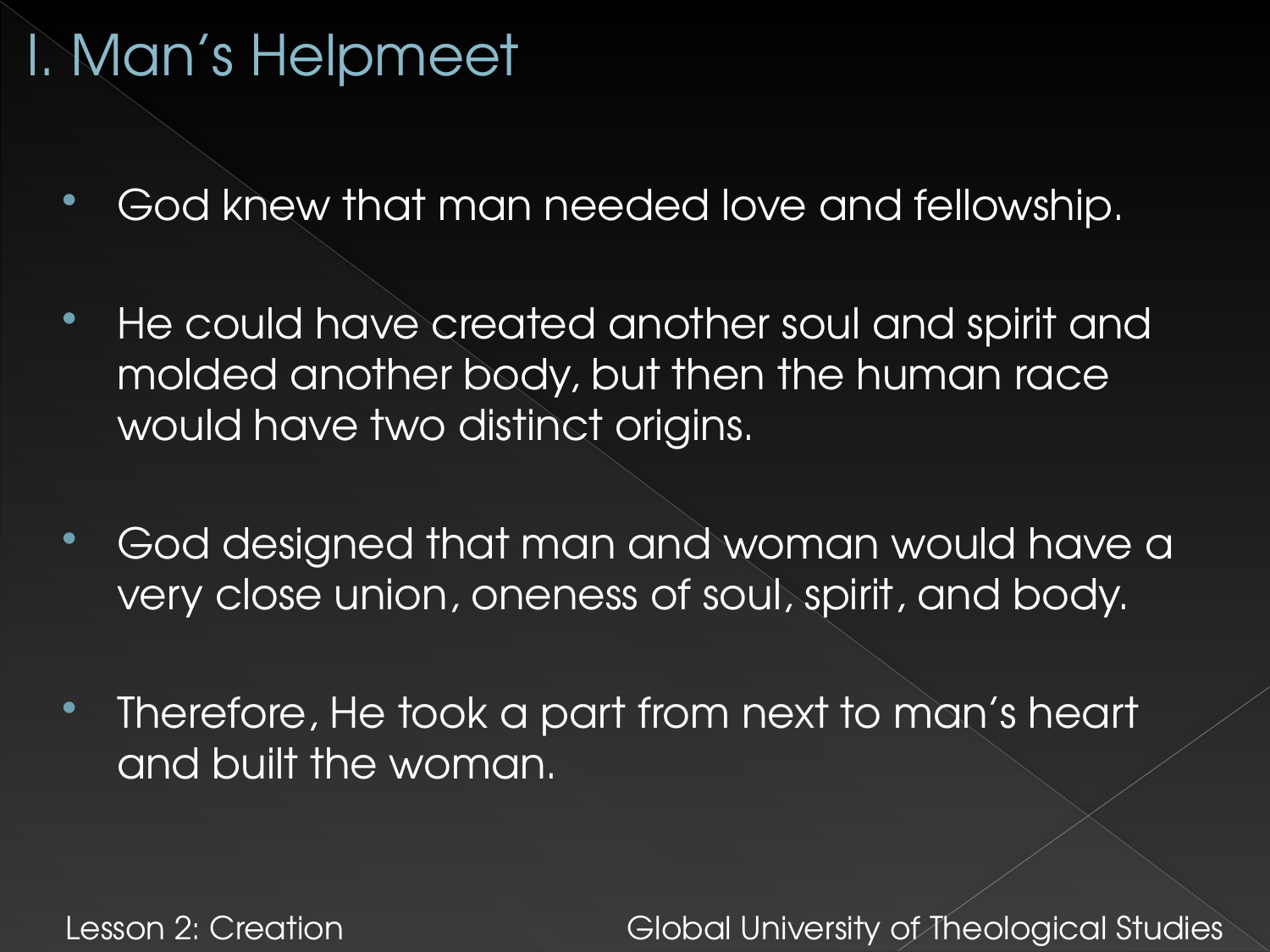

# I. Man’s Helpmeet
God knew that man needed love and fellowship.

He could have created another soul and spirit and molded another body, but then the human race would have two distinct origins.

God designed that man and woman would have a very close union, oneness of soul, spirit, and body.

Therefore, He took a part from next to man’s heart and built the woman.
Lesson 2: Creation                                Global University of Theological Studies